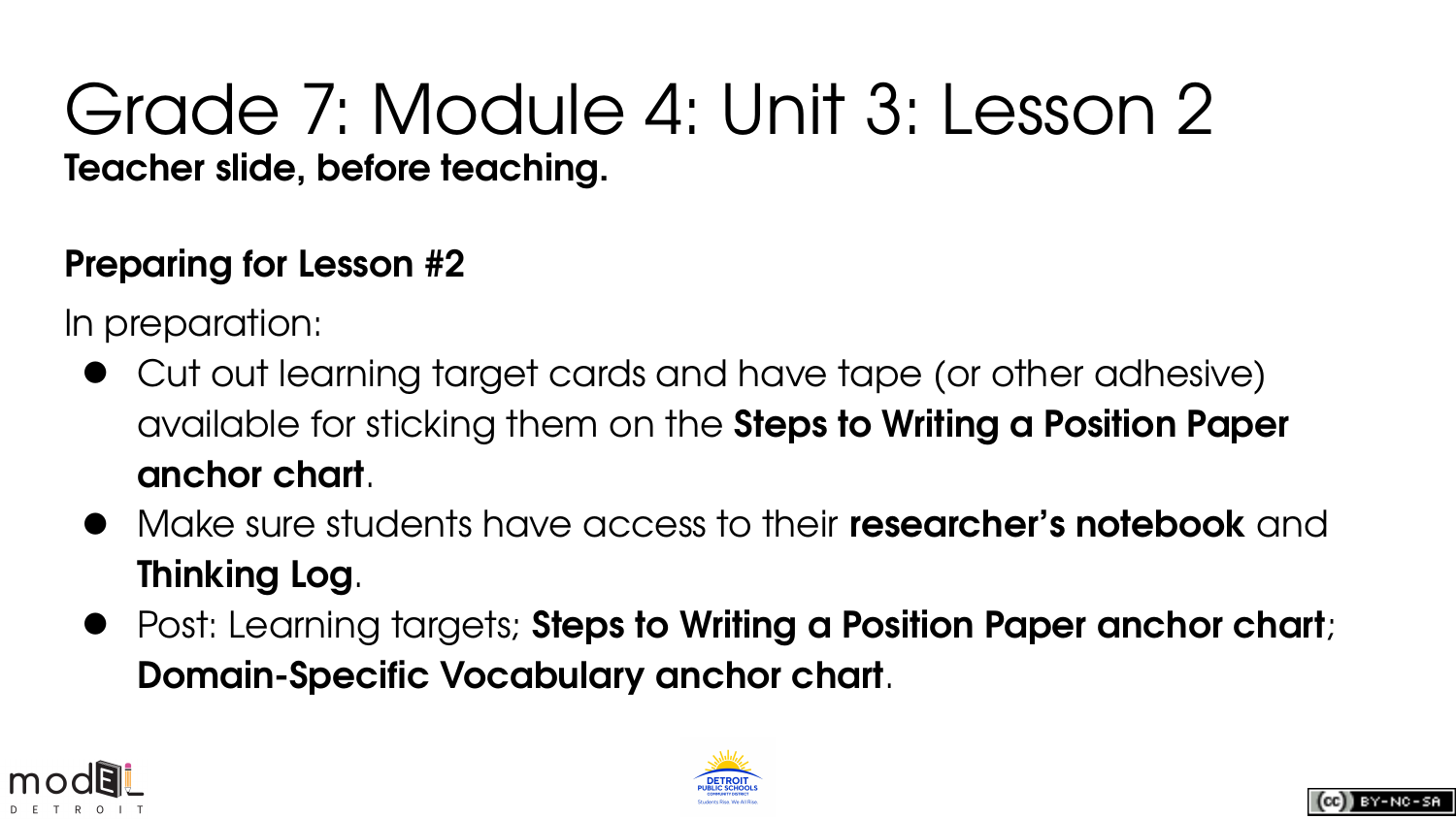

Grade 7: Module 4: Unit 3: Lesson 2
Teacher slide, before teaching.

Preparing for Lesson #2
In preparation:
Cut out learning target cards and have tape (or other adhesive) available for sticking them on the Steps to Writing a Position Paper anchor chart.
Make sure students have access to their researcher’s notebook and Thinking Log.
Post: Learning targets; Steps to Writing a Position Paper anchor chart; Domain-Specific Vocabulary anchor chart.